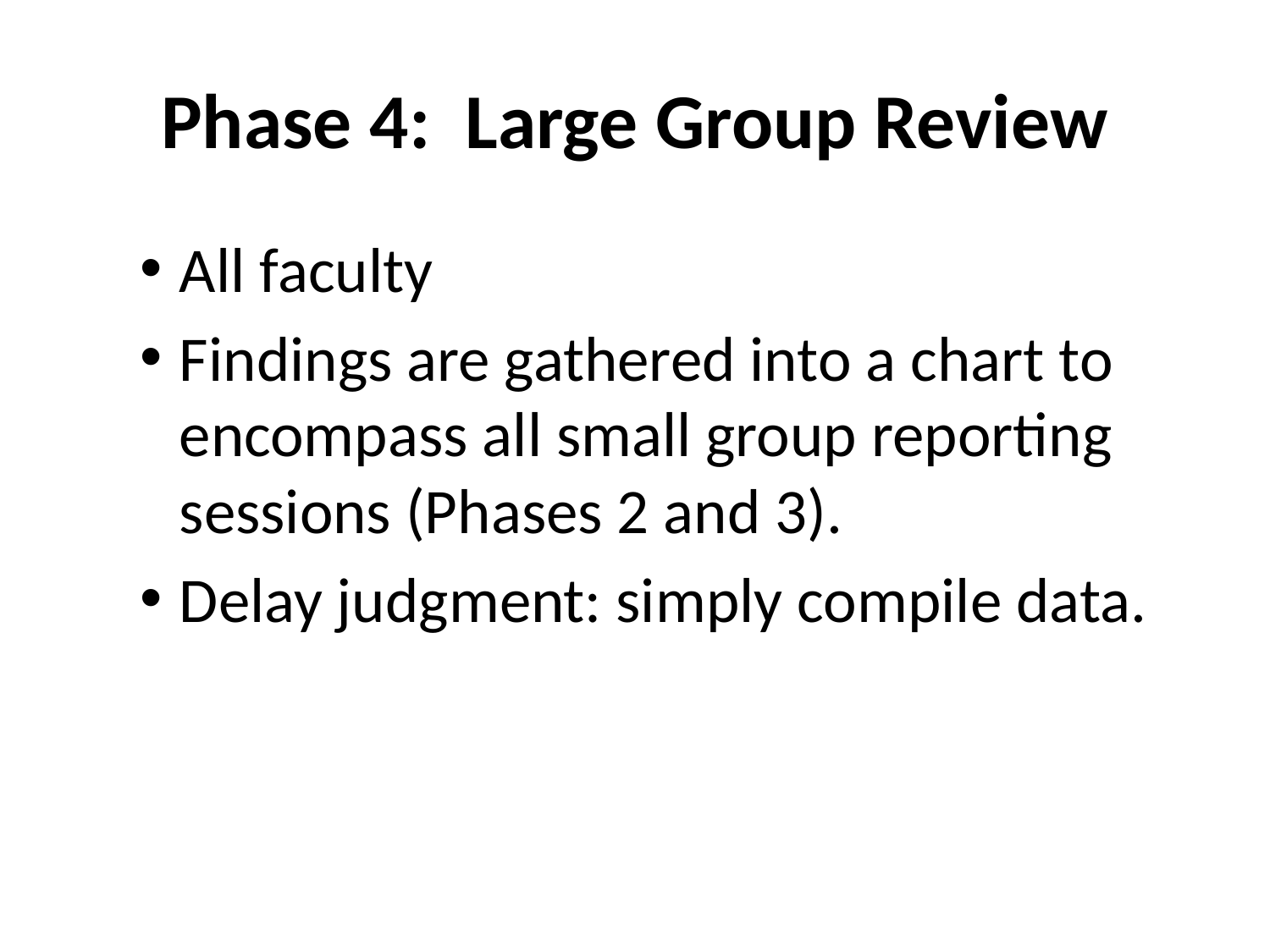

# Phase 4:  Large Group Review
All faculty
Findings are gathered into a chart to encompass all small group reporting sessions (Phases 2 and 3).
Delay judgment: simply compile data.